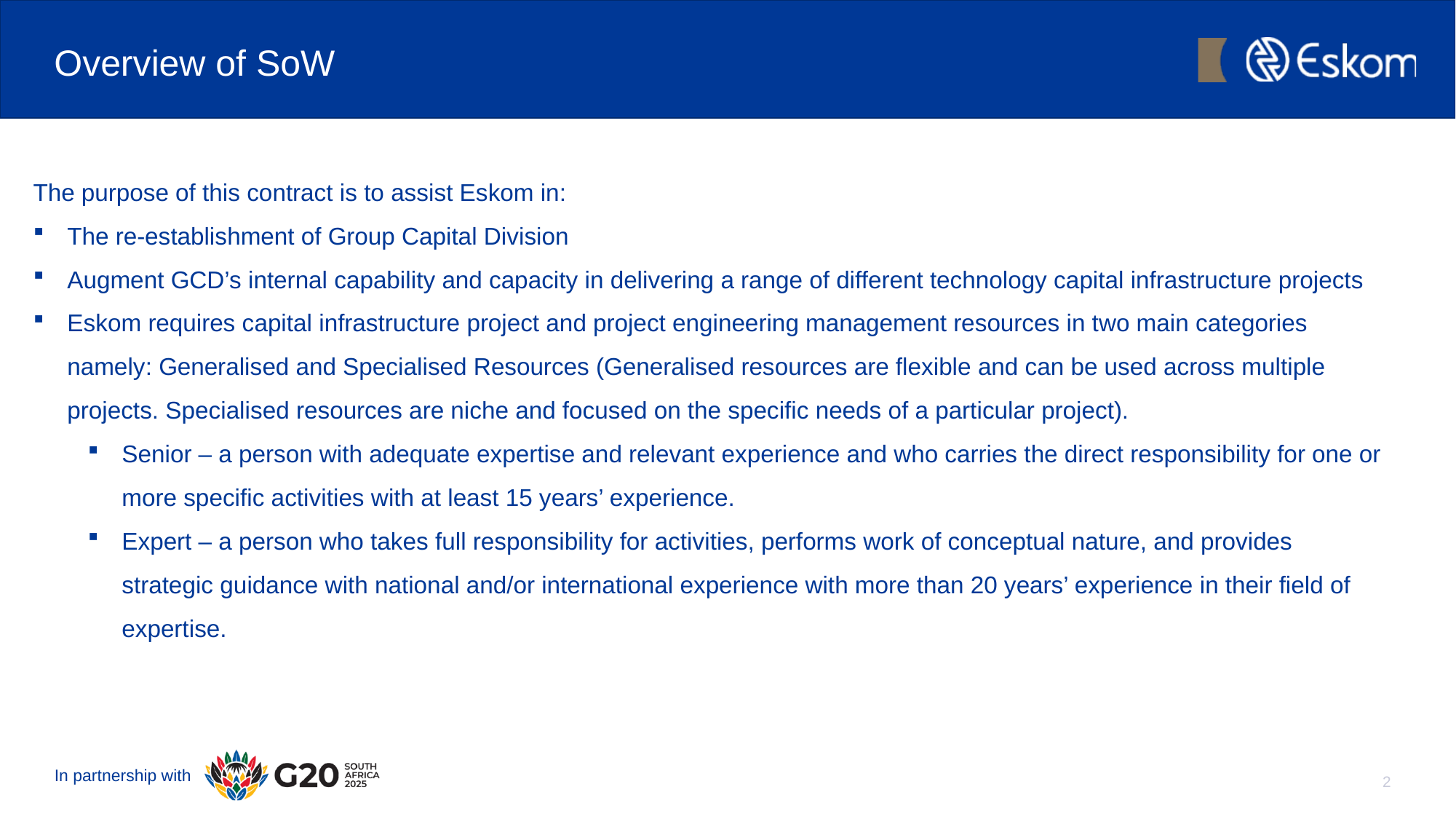

# Overview of SoW

The purpose of this contract is to assist Eskom in:
The re-establishment of Group Capital Division
Augment GCD’s internal capability and capacity in delivering a range of different technology capital infrastructure projects
Eskom requires capital infrastructure project and project engineering management resources in two main categories namely: Generalised and Specialised Resources (Generalised resources are flexible and can be used across multiple projects. Specialised resources are niche and focused on the specific needs of a particular project).
Senior – a person with adequate expertise and relevant experience and who carries the direct responsibility for one or more specific activities with at least 15 years’ experience.
Expert – a person who takes full responsibility for activities, performs work of conceptual nature, and provides strategic guidance with national and/or international experience with more than 20 years’ experience in their field of expertise.

2